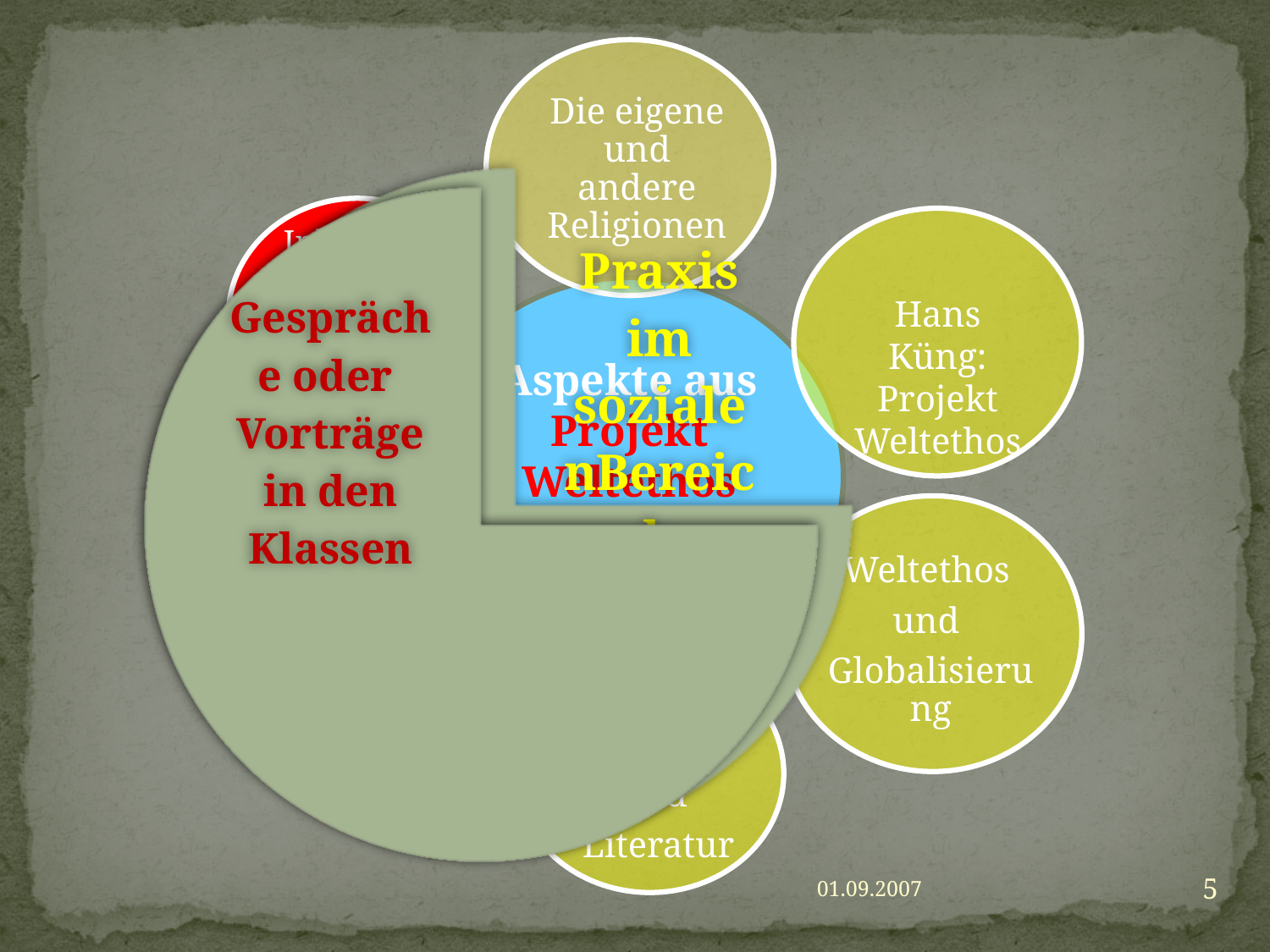

Die eigene und andere Religionen

Inhalt im  DSD- und DFU-Unterricht

Hans Küng:
Projekt Weltethos

Aspekte aus
Projekt
Weltethos
in Rumänien
und anderswo

Mitwirkung in einer sozialen Einrichtung/ Tätigkeit

Weltethos
und
Globalisierung

 Ethos/ Religion
und
 Literatur
5
01.09.2007